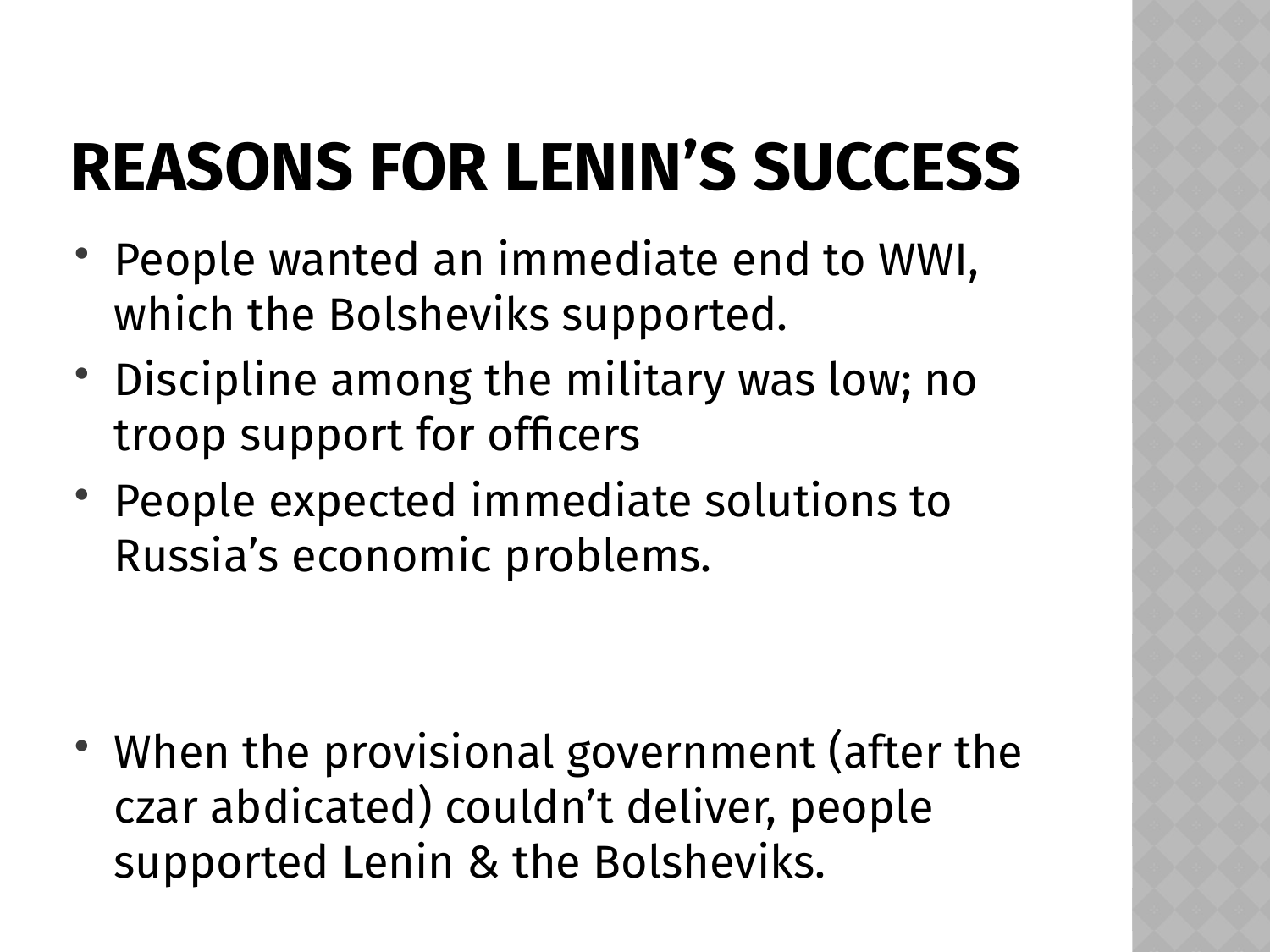

# Reasons for lenin’s success
People wanted an immediate end to WWI, which the Bolsheviks supported.
Discipline among the military was low; no troop support for officers
People expected immediate solutions to Russia’s economic problems.

When the provisional government (after the czar abdicated) couldn’t deliver, people supported Lenin & the Bolsheviks.